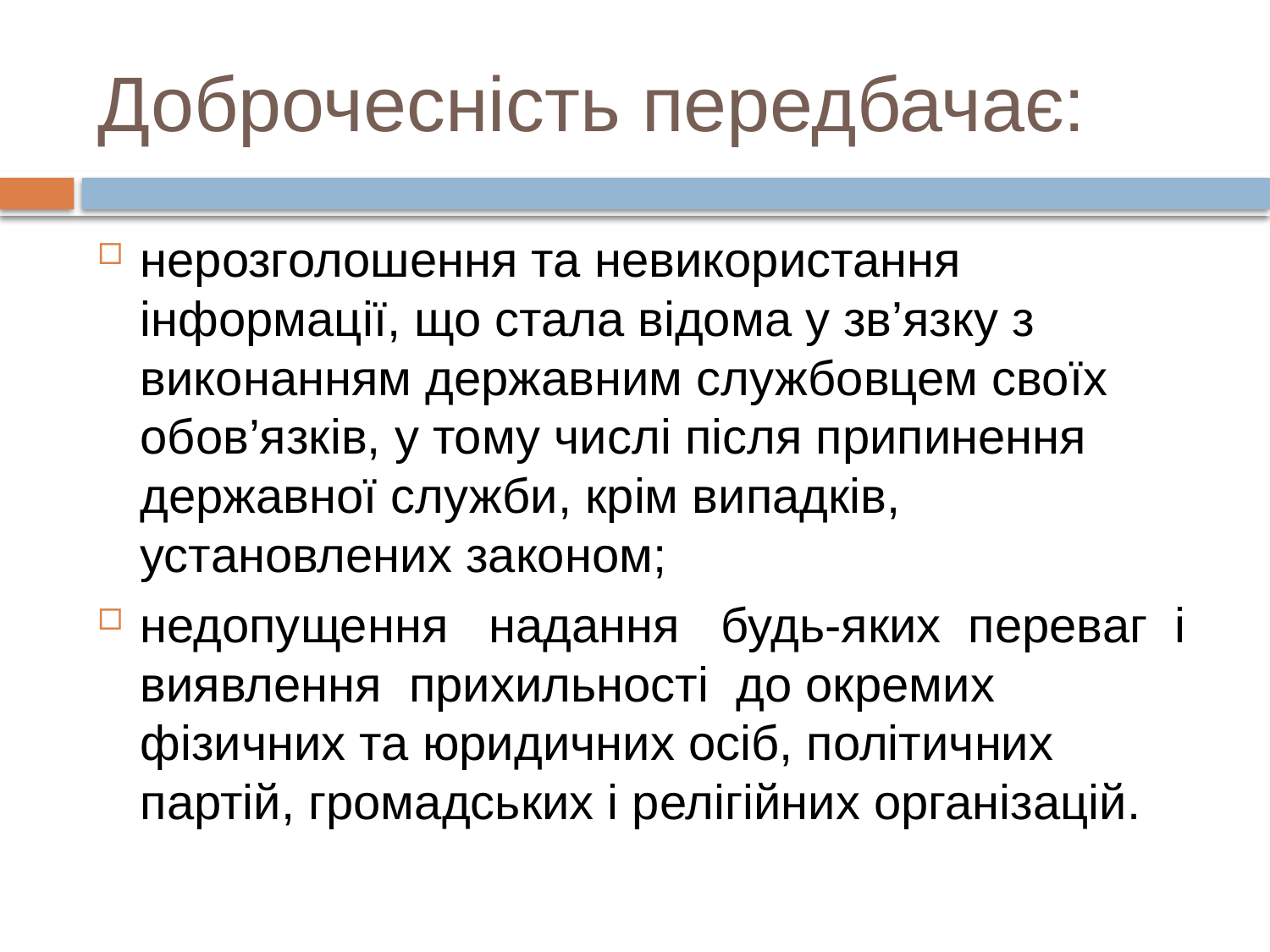

# Доброчесність передбачає:
нерозголошення та невикористання інформації, що стала відома у зв’язку з виконанням державним службовцем своїх обов’язків, у тому числі після припинення державної служби, крім випадків, установлених законом;
недопущення   надання   будь-яких  переваг  і  виявлення  прихильності  до окремих фізичних та юридичних осіб, політичних партій, громадських і релігійних організацій.